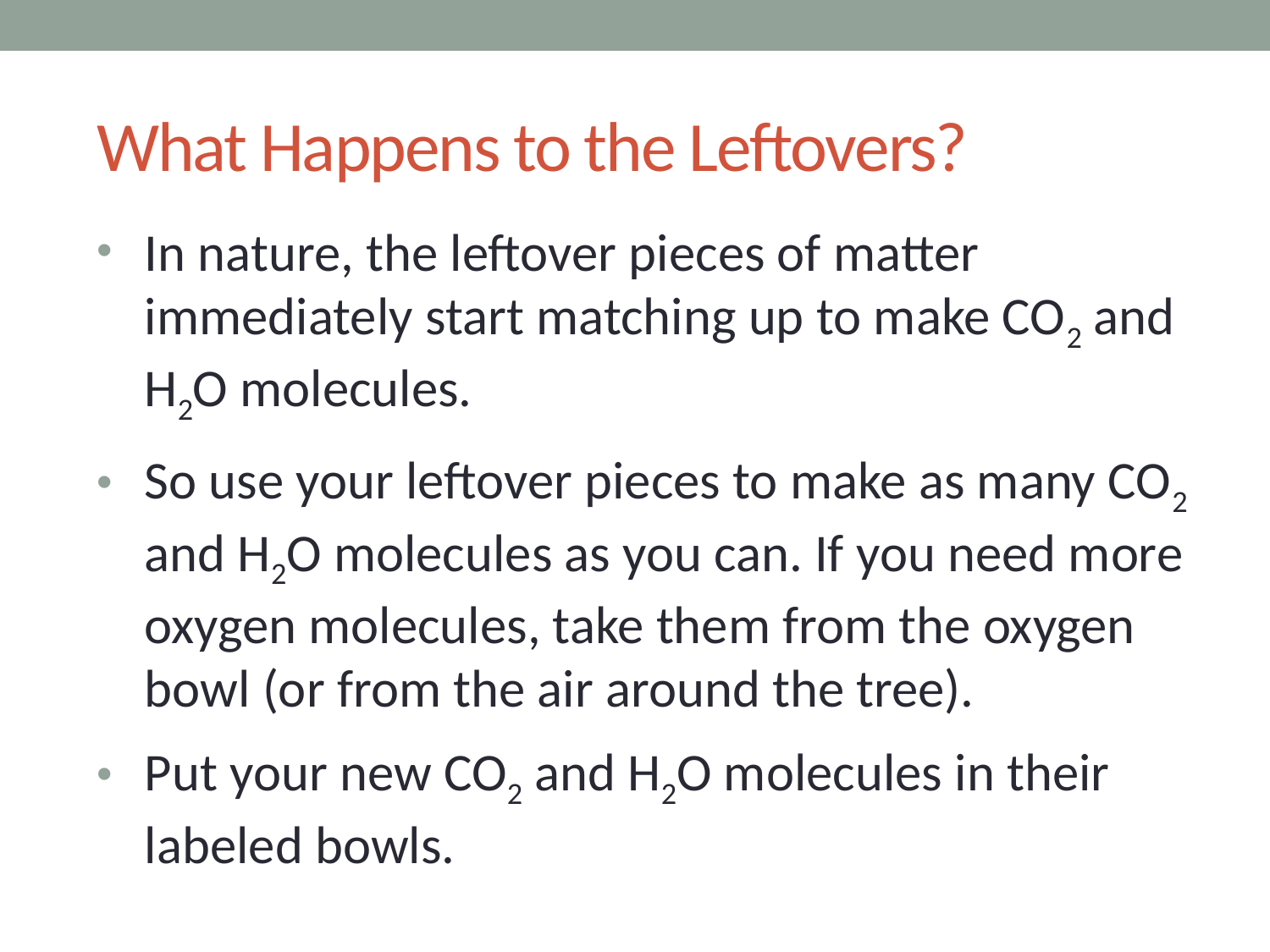

# What Happens to the Leftovers?
In nature, the leftover pieces of matter immediately start matching up to make CO2 and H2O molecules.
So use your leftover pieces to make as many CO2 and H2O molecules as you can. If you need more oxygen molecules, take them from the oxygen bowl (or from the air around the tree).
Put your new CO2 and H2O molecules in their labeled bowls.